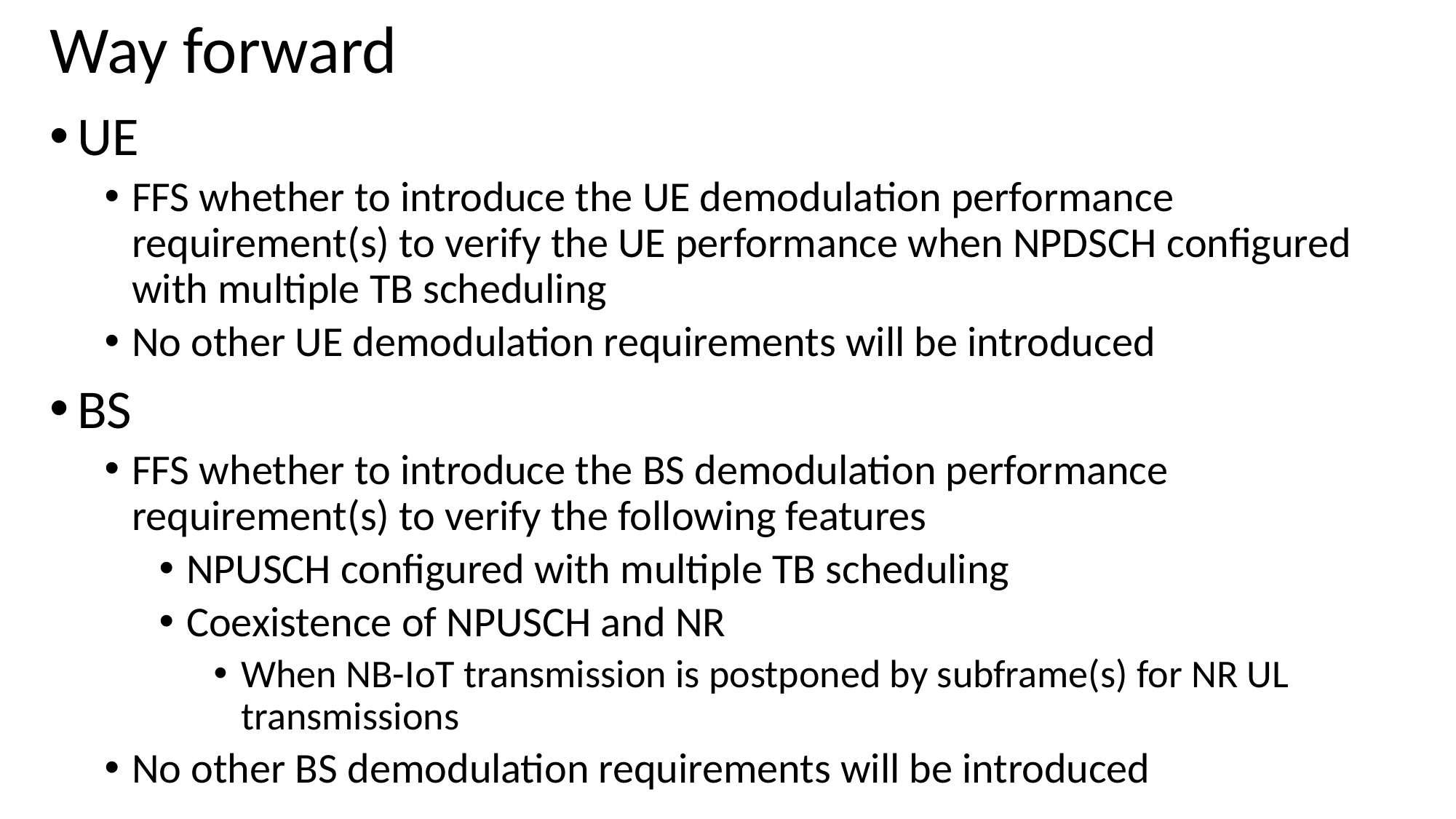

# Way forward
UE
FFS whether to introduce the UE demodulation performance requirement(s) to verify the UE performance when NPDSCH configured with multiple TB scheduling
No other UE demodulation requirements will be introduced
BS
FFS whether to introduce the BS demodulation performance requirement(s) to verify the following features
NPUSCH configured with multiple TB scheduling
Coexistence of NPUSCH and NR
When NB-IoT transmission is postponed by subframe(s) for NR UL transmissions
No other BS demodulation requirements will be introduced